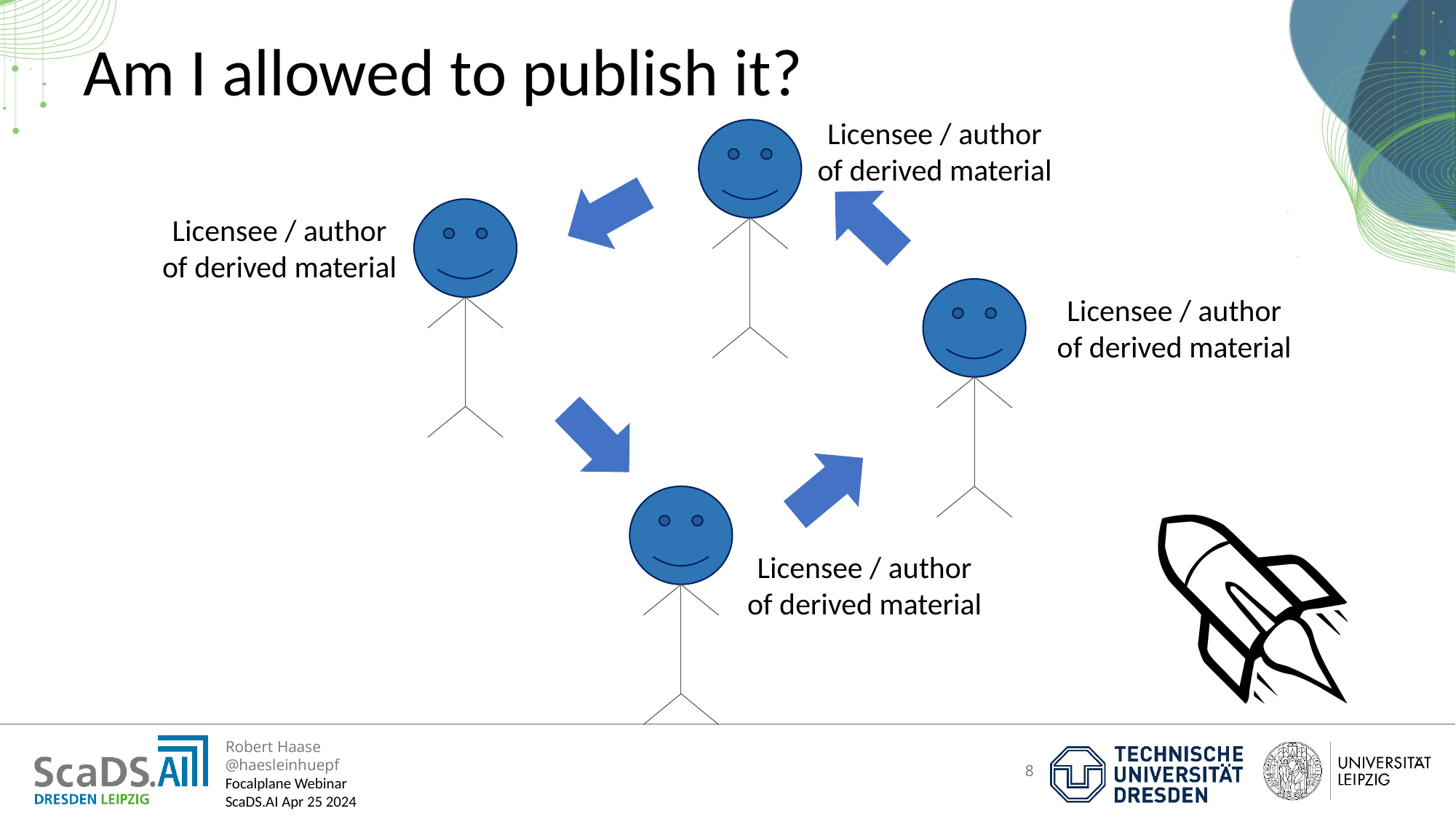

Am I allowed to publish it?
Licensee / author of derived material

Licensee / author of derived material

Licensee / author of derived material

🚀

Licensee / author of derived material